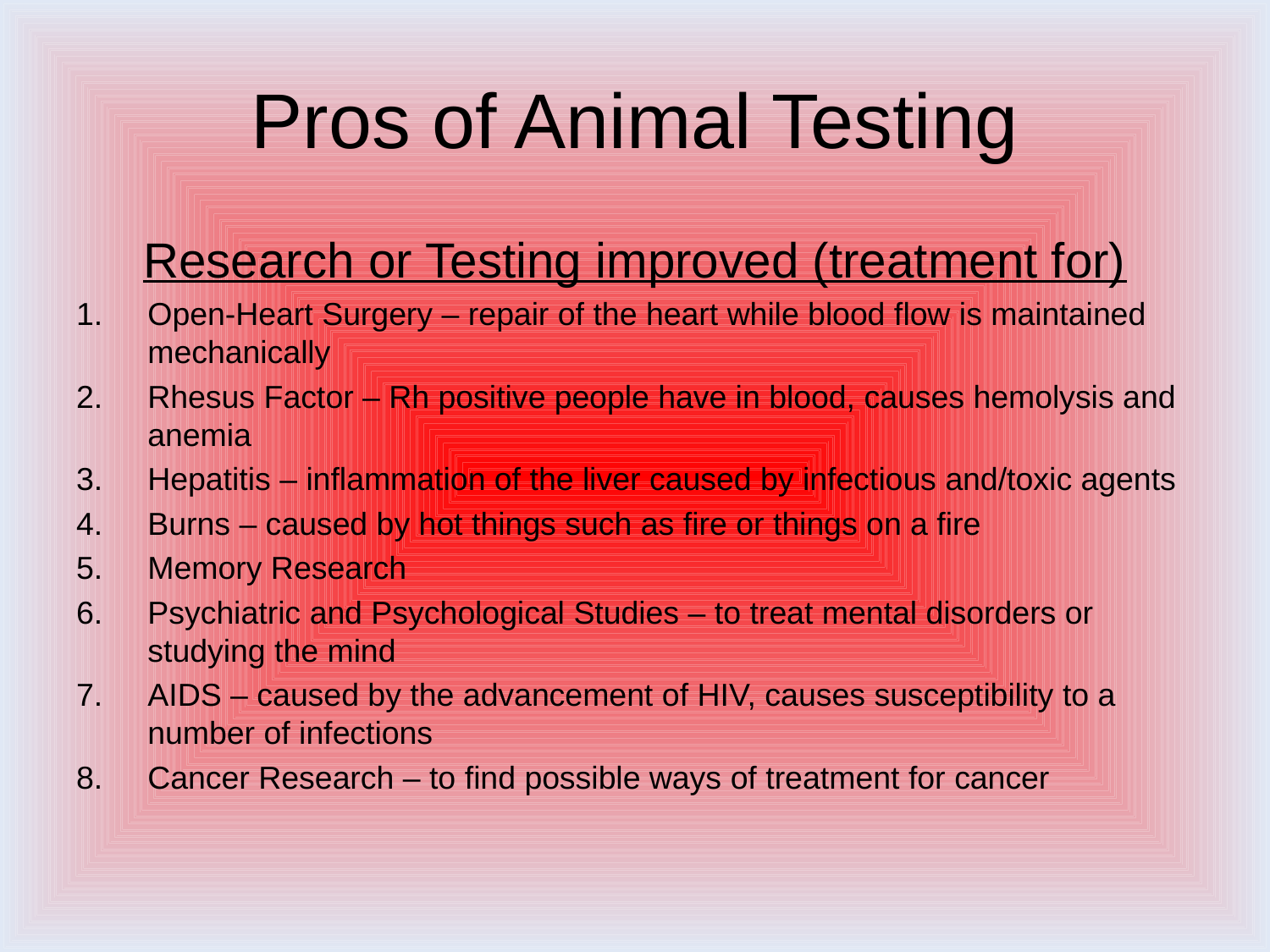

# Pros of Animal Testing
Research or Testing improved (treatment for)
Open-Heart Surgery – repair of the heart while blood flow is maintained mechanically
Rhesus Factor – Rh positive people have in blood, causes hemolysis and anemia
Hepatitis – inflammation of the liver caused by infectious and/toxic agents
Burns – caused by hot things such as fire or things on a fire
Memory Research
Psychiatric and Psychological Studies – to treat mental disorders or studying the mind
AIDS – caused by the advancement of HIV, causes susceptibility to a number of infections
Cancer Research – to find possible ways of treatment for cancer